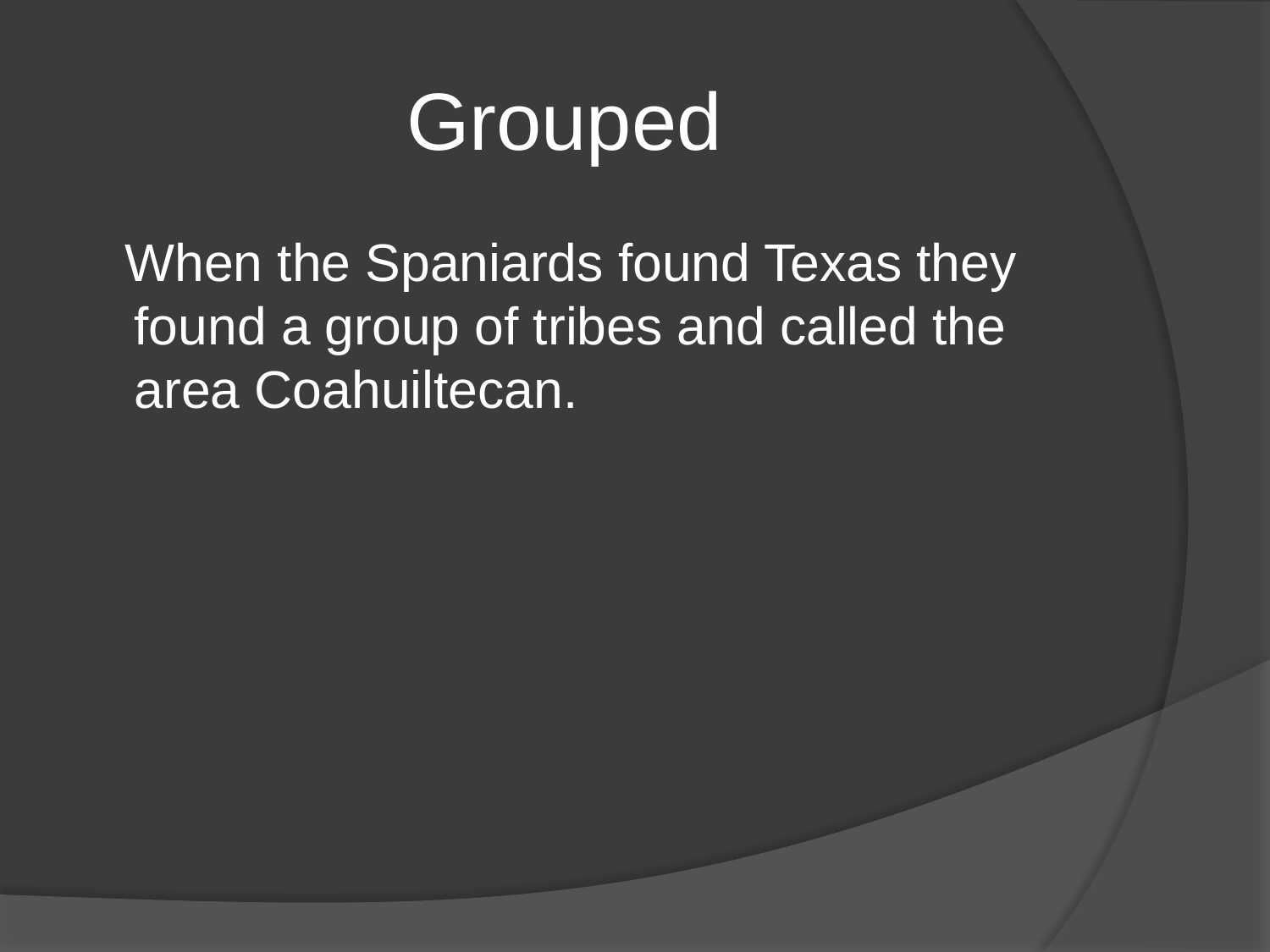

# Grouped
   When the Spaniards found Texas they found a group of tribes and called the area Coahuiltecan.